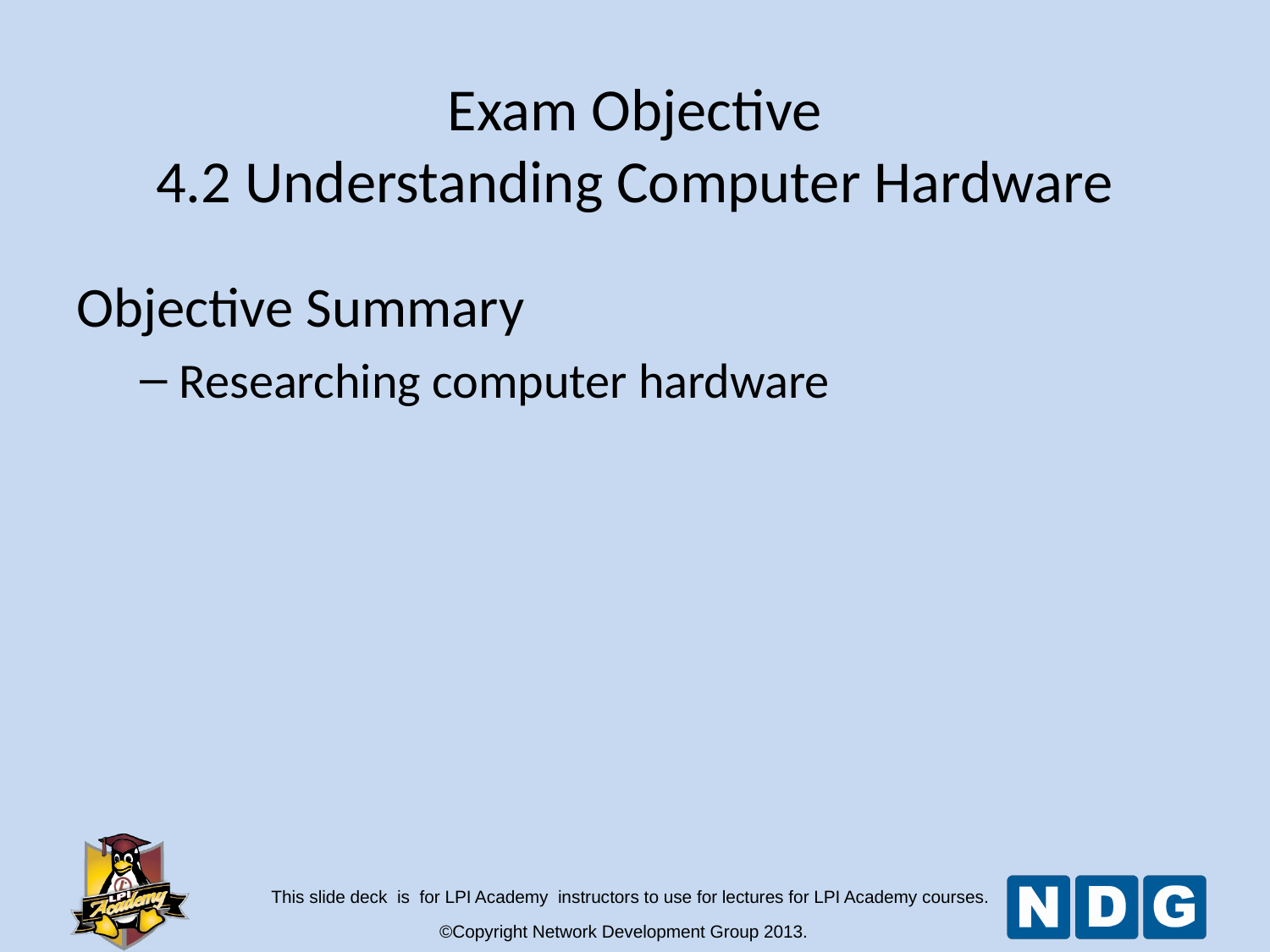

# Exam Objective 4.2 Understanding Computer Hardware
Objective Summary
Researching computer hardware